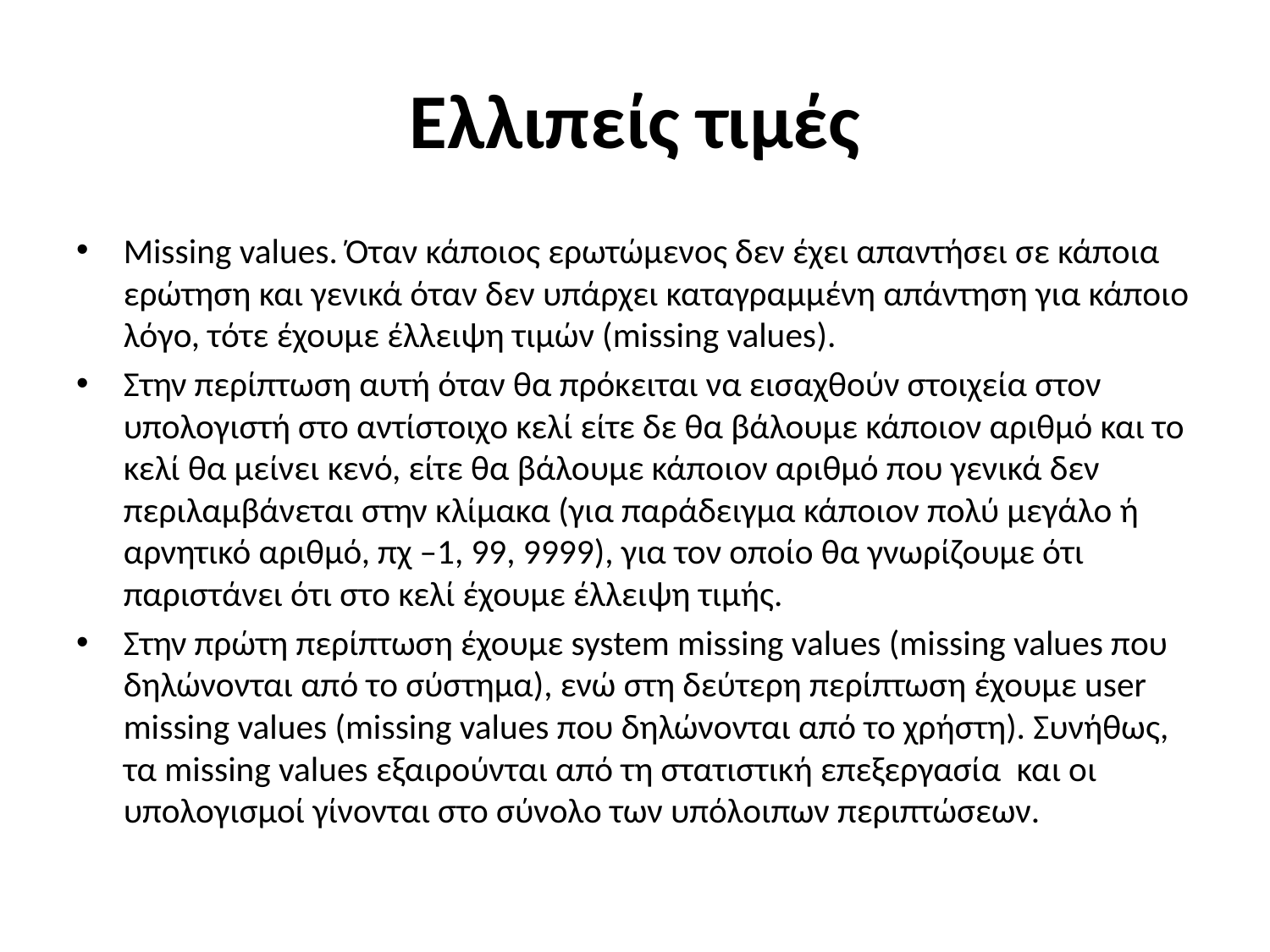

# Ελλιπείς τιμές
Missing values. Όταν κάποιος ερωτώμενος δεν έχει απαντήσει σε κάποια ερώτηση και γενικά όταν δεν υπάρχει καταγραμμένη απάντηση για κάποιο λόγο, τότε έχουμε έλλειψη τιμών (missing values).
Στην περίπτωση αυτή όταν θα πρόκειται να εισαχθούν στοιχεία στον υπολογιστή στο αντίστοιχο κελί είτε δε θα βάλουμε κάποιον αριθμό και το κελί θα μείνει κενό, είτε θα βάλουμε κάποιον αριθμό που γενικά δεν περιλαμβάνεται στην κλίμακα (για παράδειγμα κάποιον πολύ μεγάλο ή αρνητικό αριθμό, πχ –1, 99, 9999), για τον οποίο θα γνωρίζουμε ότι παριστάνει ότι στο κελί έχουμε έλλειψη τιμής.
Στην πρώτη περίπτωση έχουμε system missing values (missing values που δηλώνονται από το σύστημα), ενώ στη δεύτερη περίπτωση έχουμε user missing values (missing values που δηλώνονται από το χρήστη). Συνήθως, τα missing values εξαιρούνται από τη στατιστική επεξεργασία  και οι υπολογισμοί γίνονται στο σύνολο των υπόλοιπων περιπτώσεων.